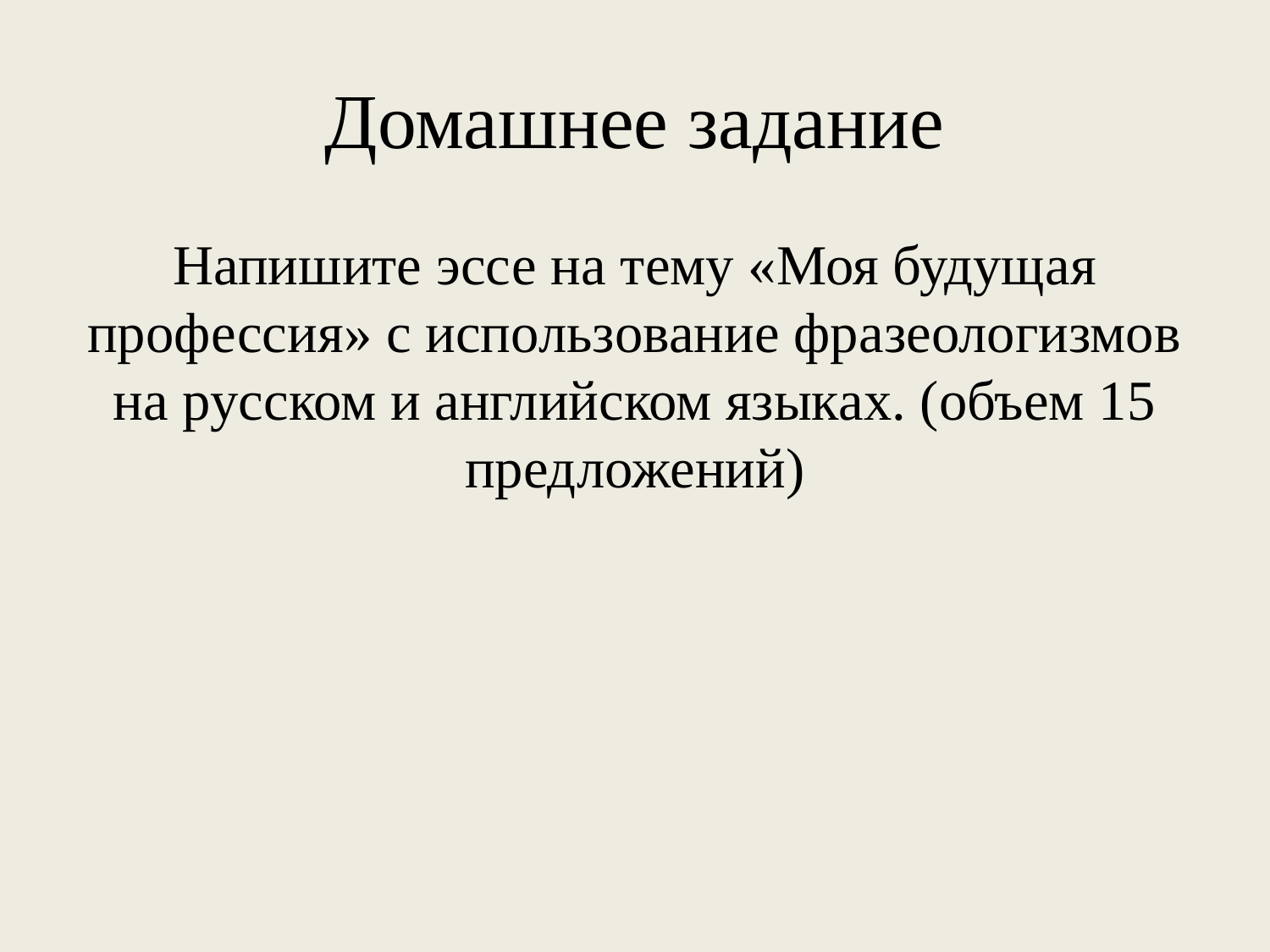

# Домашнее задание
Напишите эссе на тему «Моя будущая профессия» с использование фразеологизмов на русском и английском языках. (объем 15 предложений)